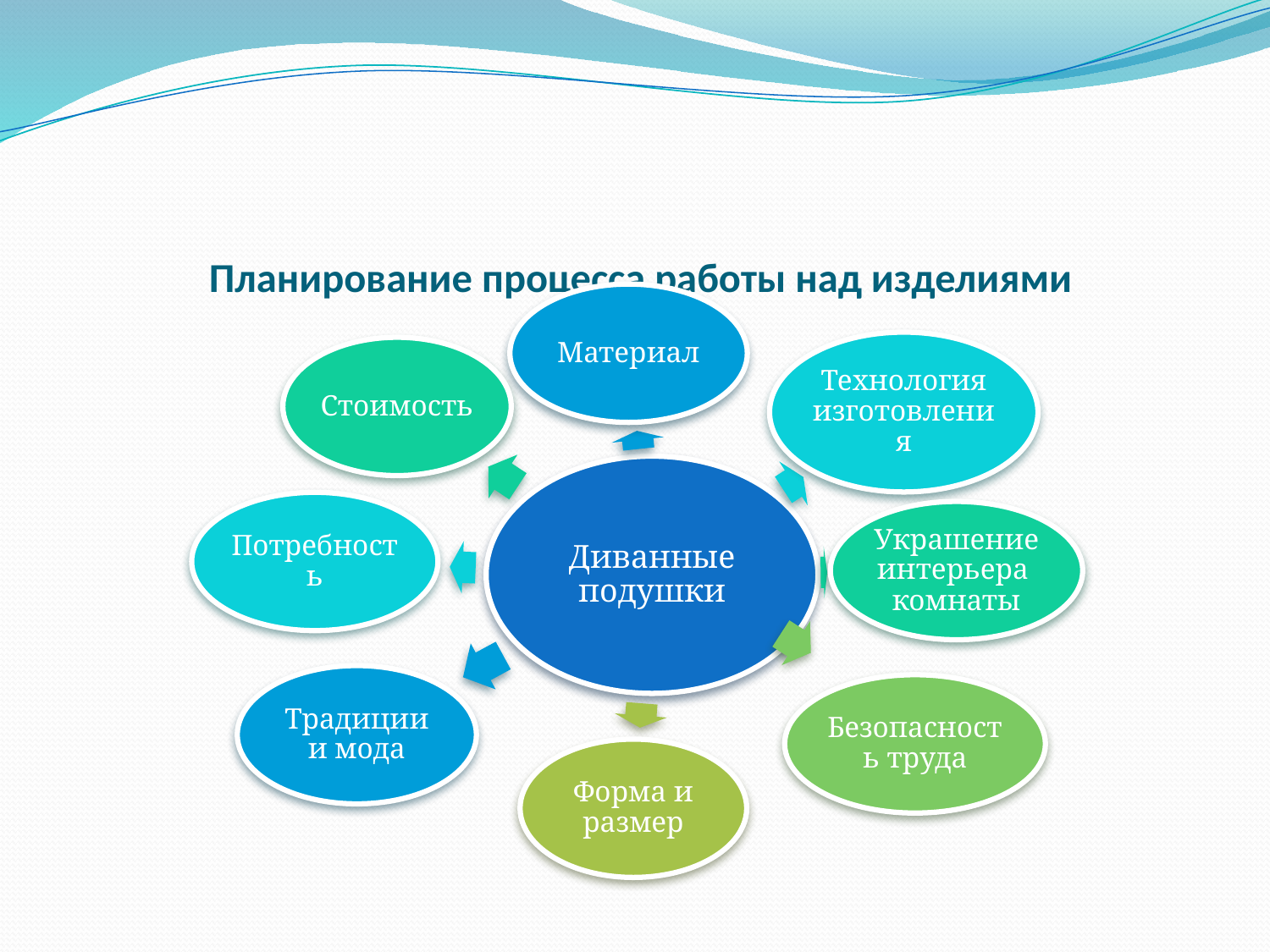

# Планирование процесса работы над изделиями
Диванные подушки

Материал

Технология изготовления

Украшение интерьера  комнаты

Безопасность труда

Форма и размер

Традиции и мода

Потребность

Стоимость